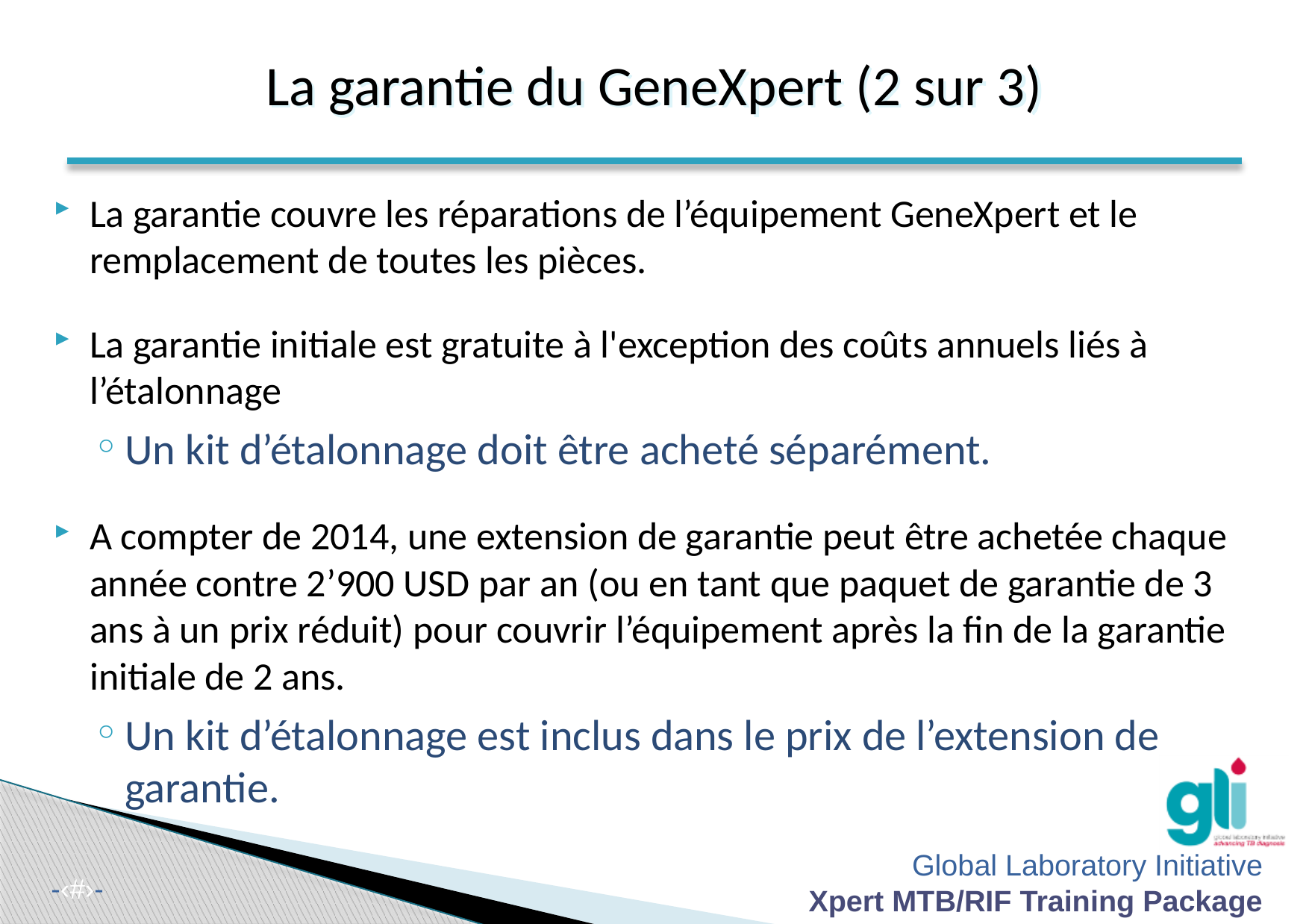

La garantie du GeneXpert (2 sur 3)
La garantie couvre les réparations de l’équipement GeneXpert et le remplacement de toutes les pièces.
La garantie initiale est gratuite à l'exception des coûts annuels liés à l’étalonnage
Un kit d’étalonnage doit être acheté séparément.
A compter de 2014, une extension de garantie peut être achetée chaque année contre 2’900 USD par an (ou en tant que paquet de garantie de 3 ans à un prix réduit) pour couvrir l’équipement après la fin de la garantie initiale de 2 ans.
Un kit d’étalonnage est inclus dans le prix de l’extension de garantie.